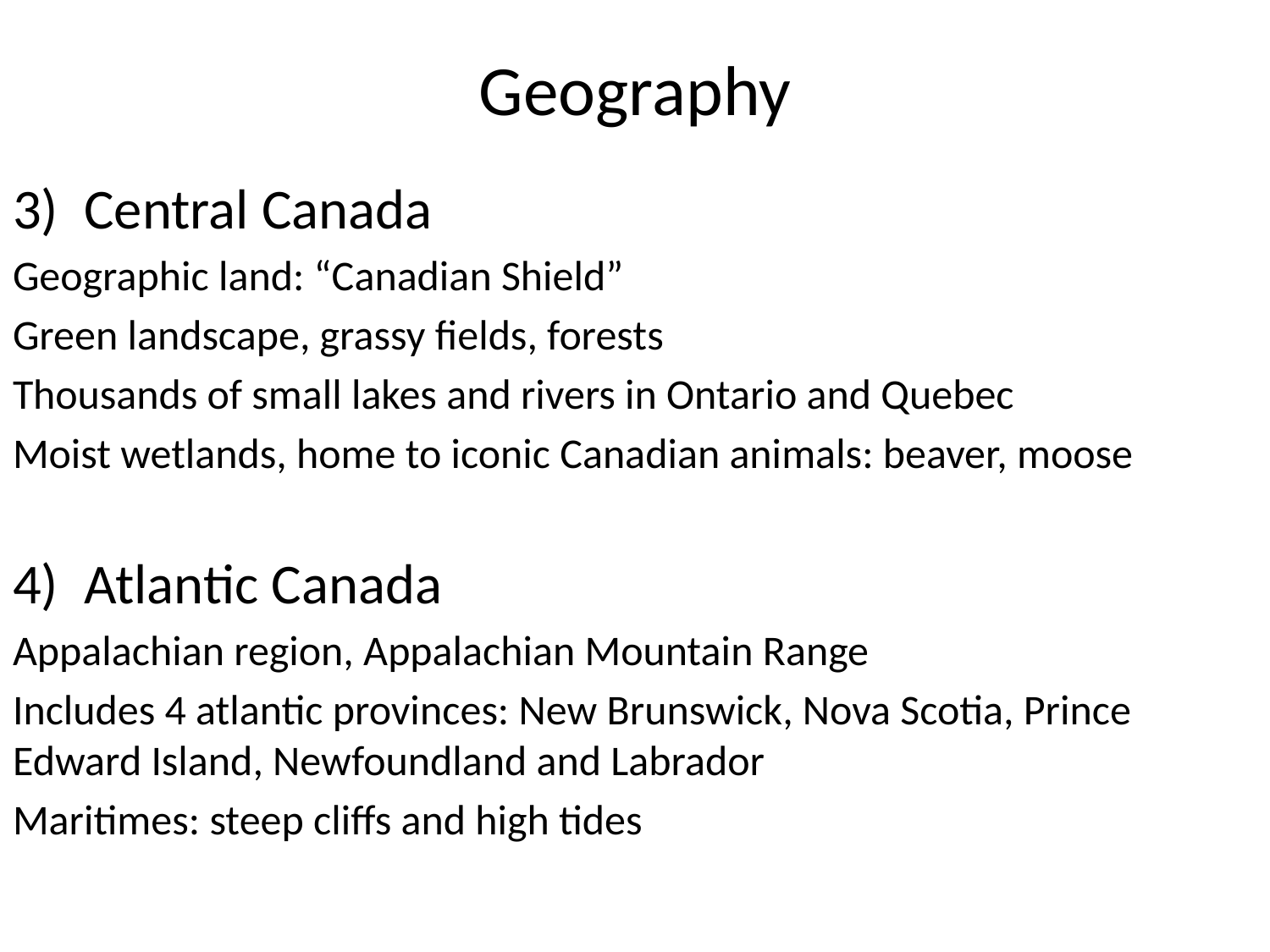

# Geography
Central Canada
Geographic land: “Canadian Shield”
Green landscape, grassy fields, forests
Thousands of small lakes and rivers in Ontario and Quebec
Moist wetlands, home to iconic Canadian animals: beaver, moose

Atlantic Canada
Appalachian region, Appalachian Mountain Range
Includes 4 atlantic provinces: New Brunswick, Nova Scotia, Prince Edward Island, Newfoundland and Labrador
Maritimes: steep cliffs and high tides